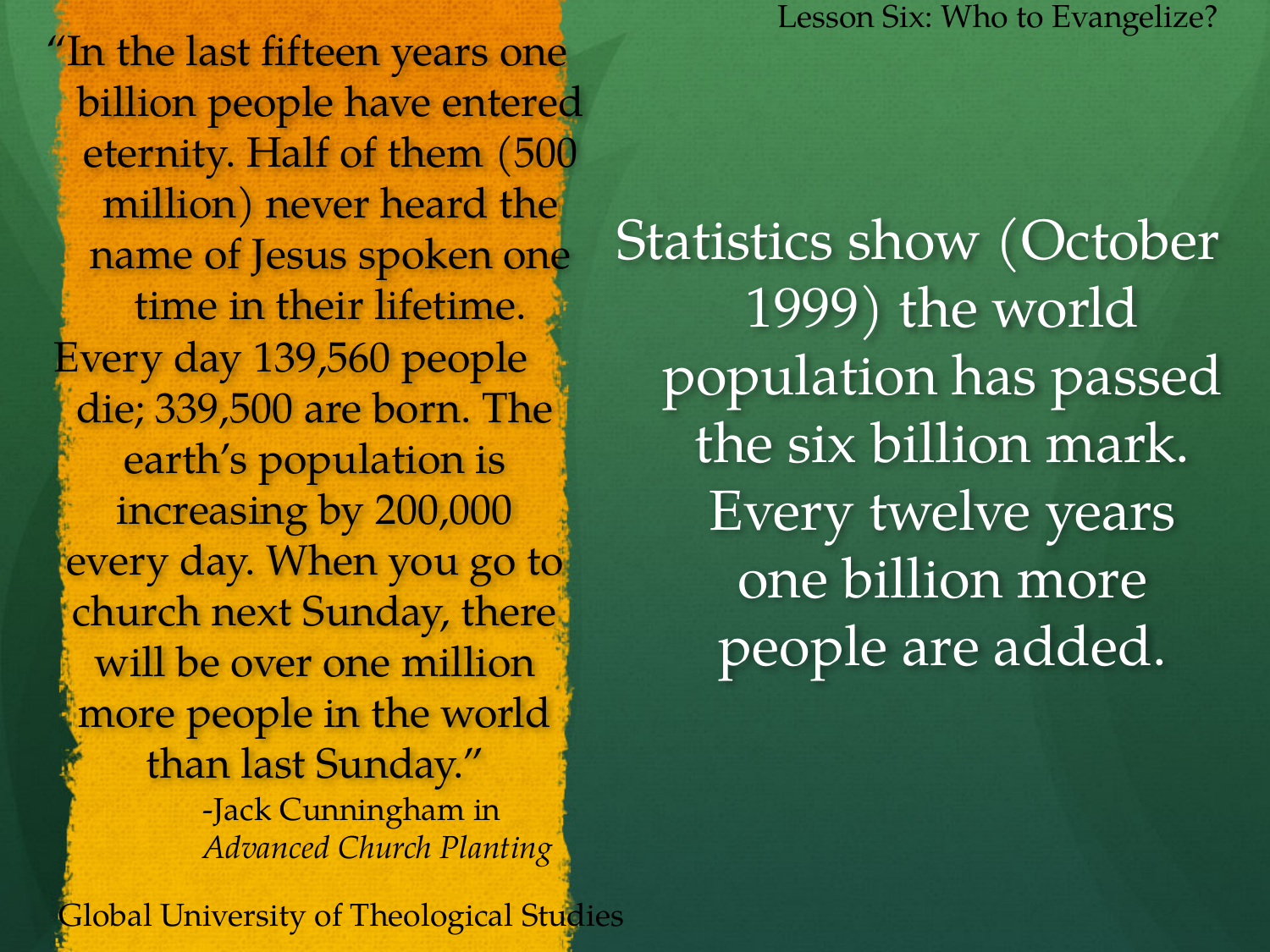

“In the last fifteen years one billion people have entered eternity. Half of them (500 million) never heard the name of Jesus spoken one time in their lifetime.
Statistics show (October 1999) the world population has passed the six billion mark. Every twelve years one billion more people are added.
Lesson Six: Who to Evangelize?

Every day 139,560 people die; 339,500 are born. The earth’s population is increasing by 200,000 every day. When you go to church next Sunday, there will be over one million more people in the world than last Sunday.”
-Jack Cunningham in Advanced Church Planting
Global University of Theological Studies